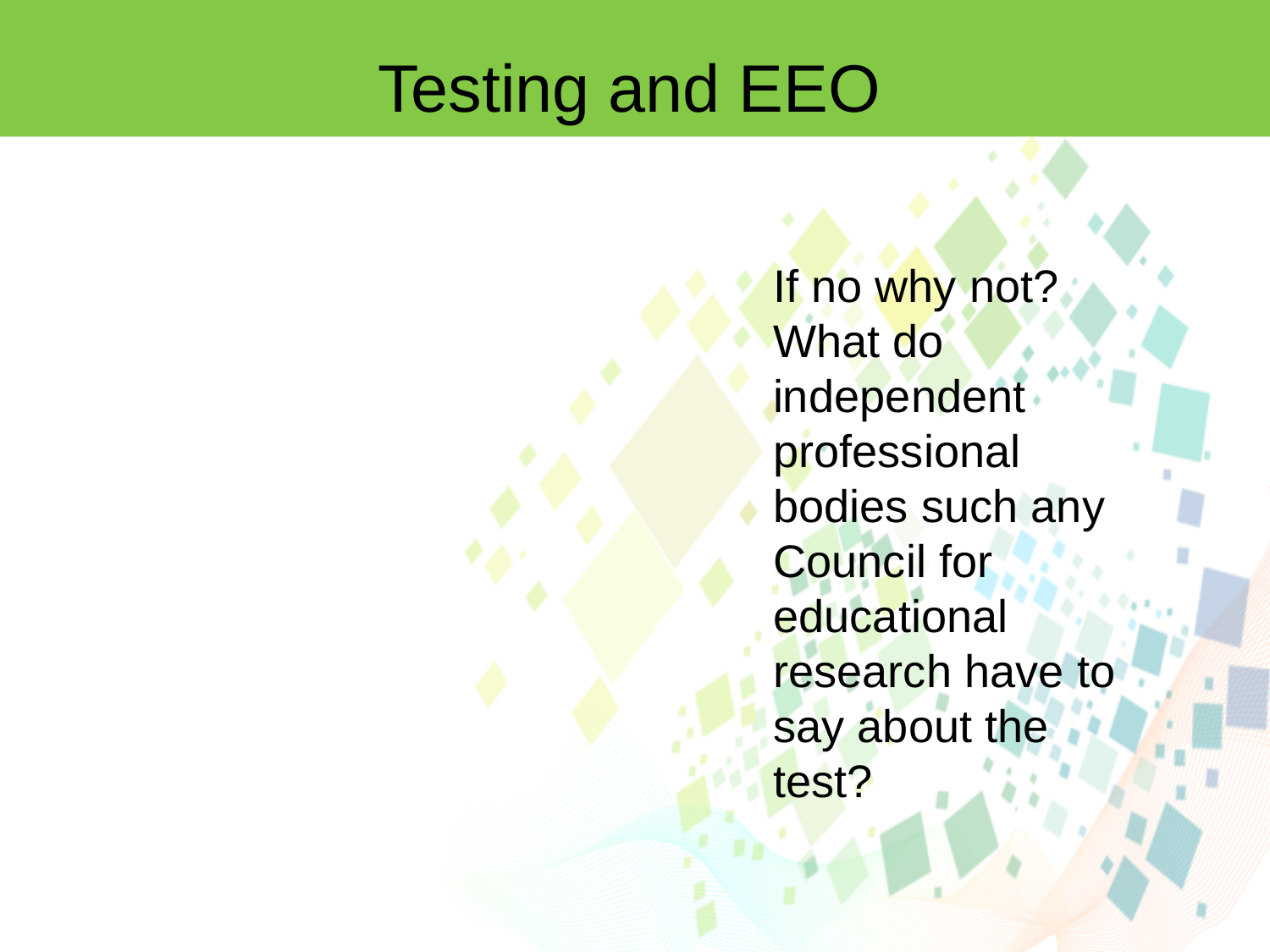

Testing and EEO
If no why not? What do independent professional bodies such any Council for educational research have to say about the test?